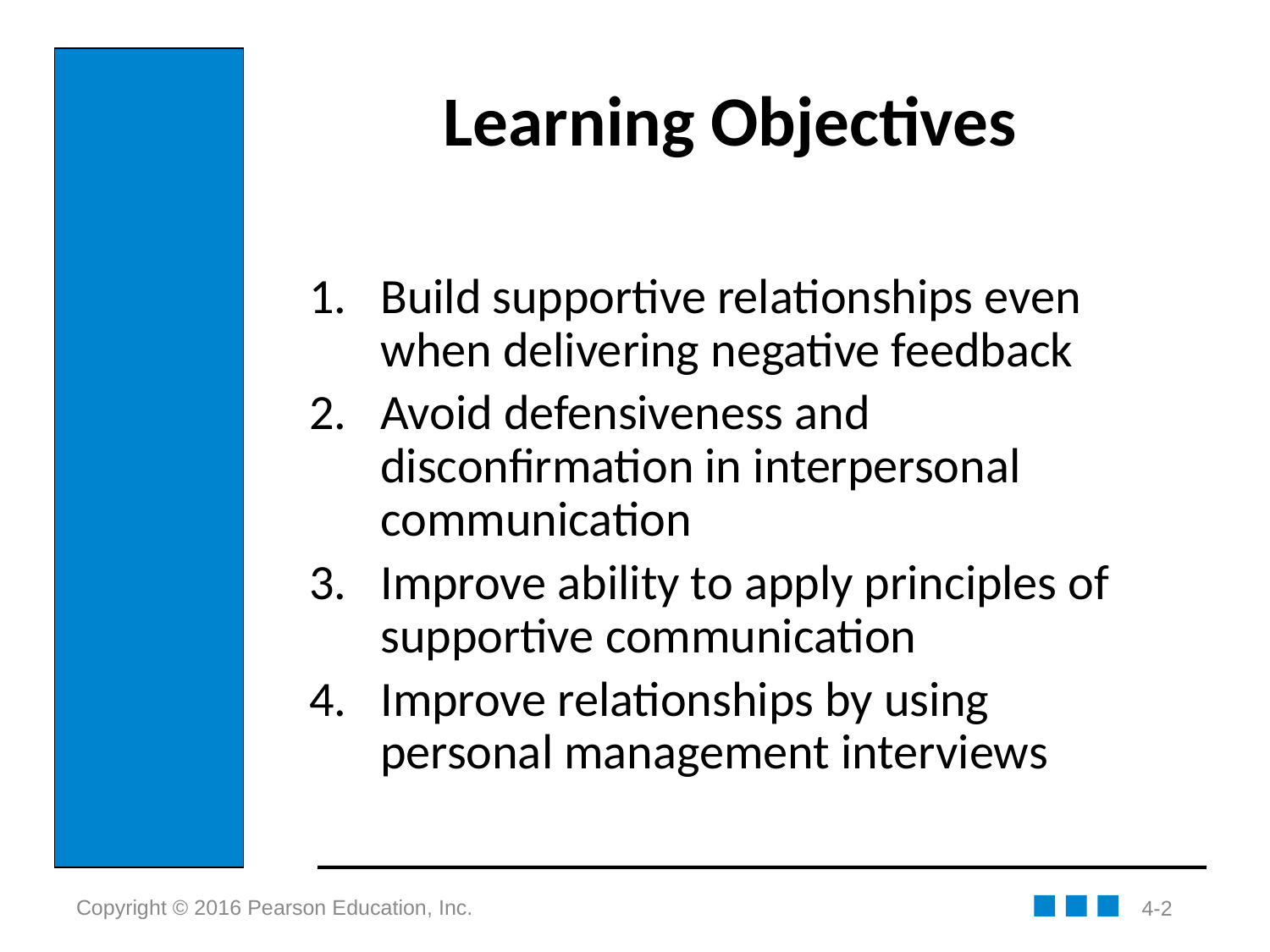

# Learning Objectives

Build supportive relationships even when delivering negative feedback
Avoid defensiveness and disconfirmation in interpersonal communication
Improve ability to apply principles of supportive communication
Improve relationships by using personal management interviews

4-2
Copyright © 2016 Pearson Education, Inc.